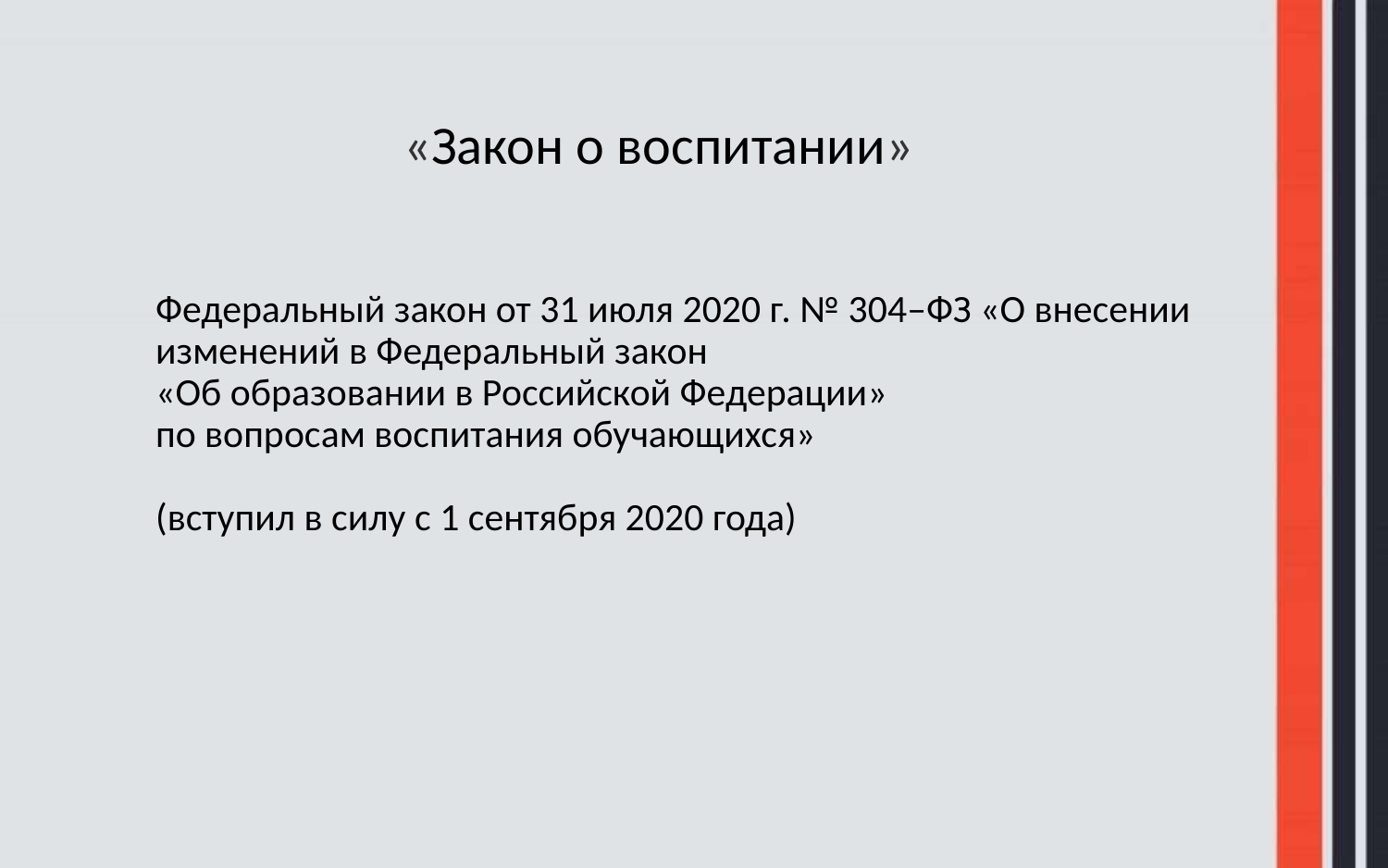

«Закон о воспитании»
Федеральный закон от 31 июля 2020 г. № 304–ФЗ «О внесении изменений в Федеральный закон
«Об образовании в Российской Федерации»
по вопросам воспитания обучающихся»

(вступил в силу с 1 сентября 2020 года)